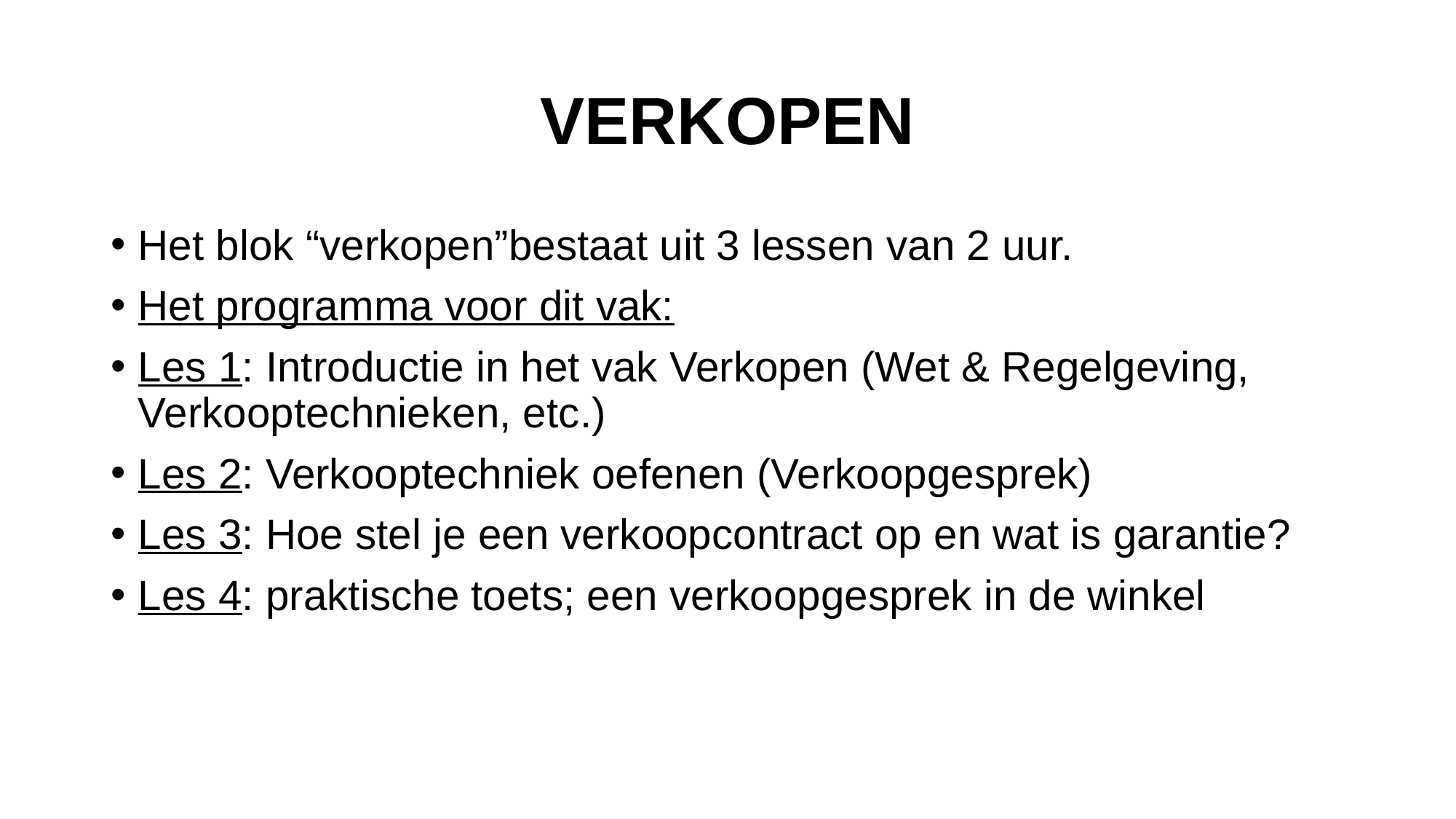

# VERKOPEN
Het blok “verkopen”bestaat uit 3 lessen van 2 uur.
Het programma voor dit vak:
Les 1: Introductie in het vak Verkopen (Wet & Regelgeving, Verkooptechnieken, etc.)
Les 2: Verkooptechniek oefenen (Verkoopgesprek)
Les 3: Hoe stel je een verkoopcontract op en wat is garantie?
Les 4: praktische toets; een verkoopgesprek in de winkel